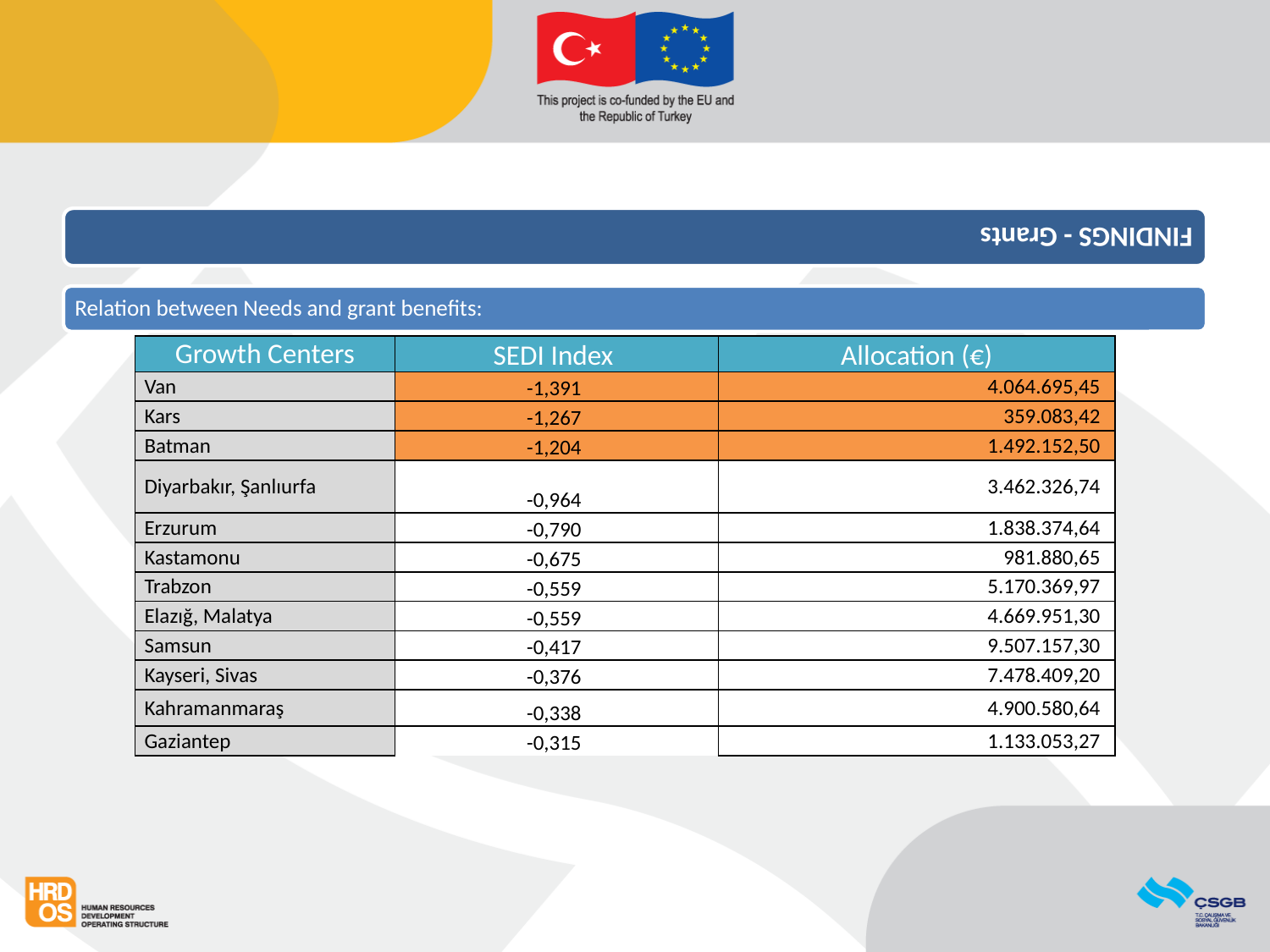

FINDINGS - Grants
Relation between Needs and grant benefits:
| Growth Centers | SEDI Index | Allocation (€) |
| --- | --- | --- |
| Van | -1,391 | 4.064.695,45 |
| Kars | -1,267 | 359.083,42 |
| Batman | -1,204 | 1.492.152,50 |
| Diyarbakır, Şanlıurfa | -0,964 | 3.462.326,74 |
| Erzurum | -0,790 | 1.838.374,64 |
| Kastamonu | -0,675 | 981.880,65 |
| Trabzon | -0,559 | 5.170.369,97 |
| Elazığ, Malatya | -0,559 | 4.669.951,30 |
| Samsun | -0,417 | 9.507.157,30 |
| Kayseri, Sivas | -0,376 | 7.478.409,20 |
| Kahramanmaraş | -0,338 | 4.900.580,64 |
| Gaziantep | -0,315 | 1.133.053,27 |